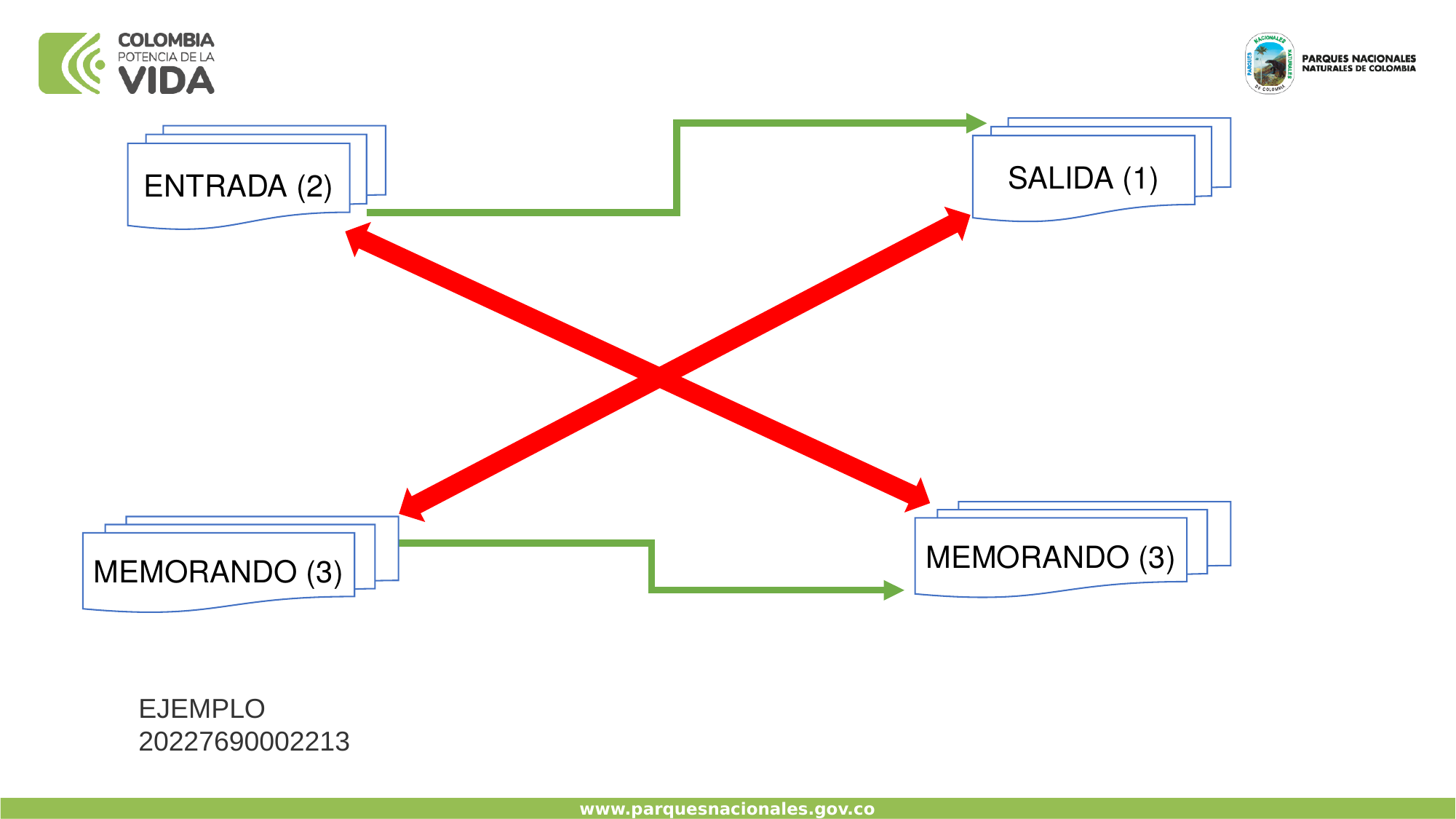

SALIDA (1)
ENTRADA (2)

MEMORANDO (3)
MEMORANDO (3)
EJEMPLO  20227690002213